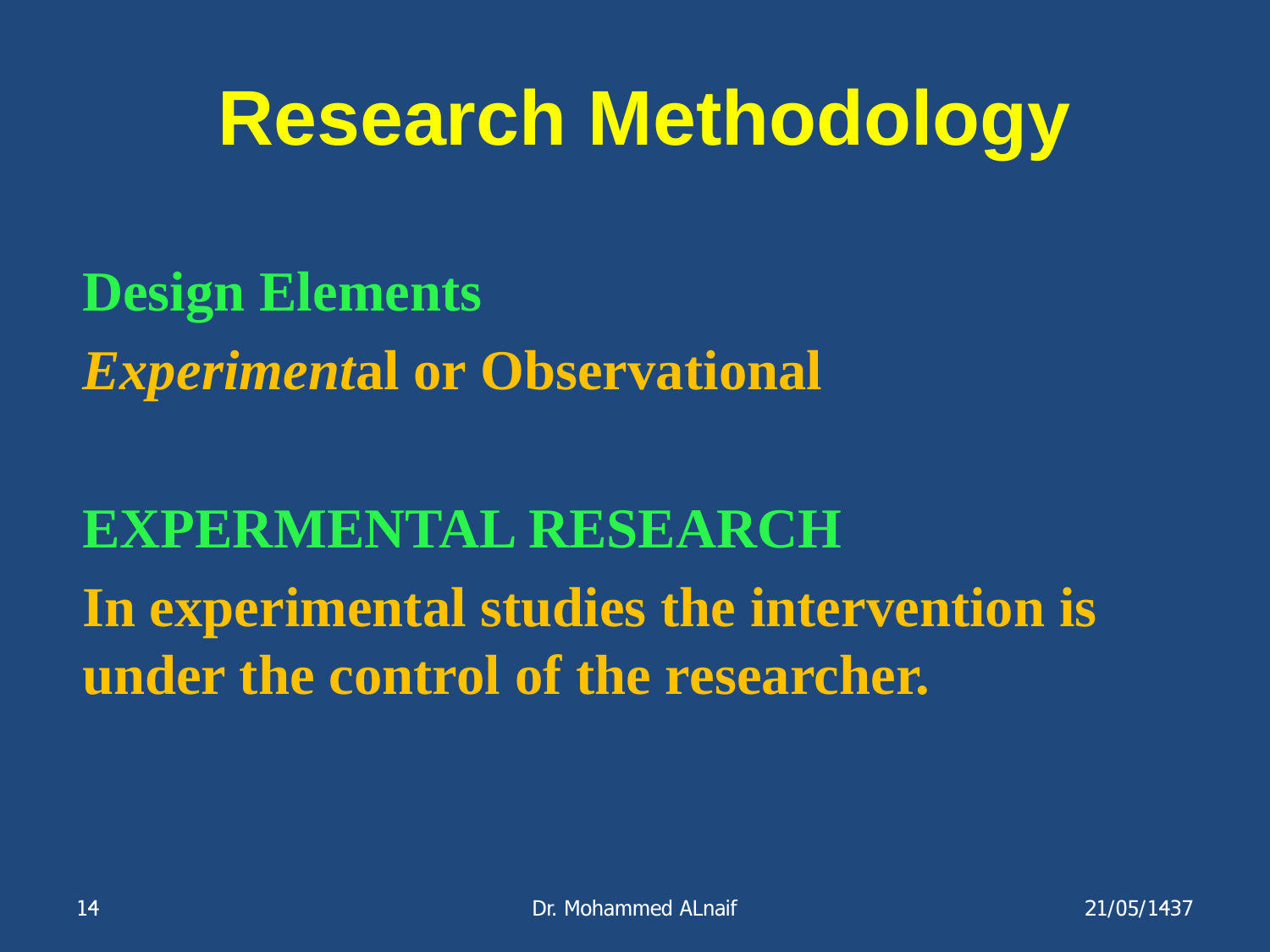

# Research Methodology
Design Elements
Experimental or Observational

EXPERMENTAL RESEARCH
In experimental studies the intervention is under the control of the researcher.
14
Dr. Mohammed ALnaif
21/05/1437